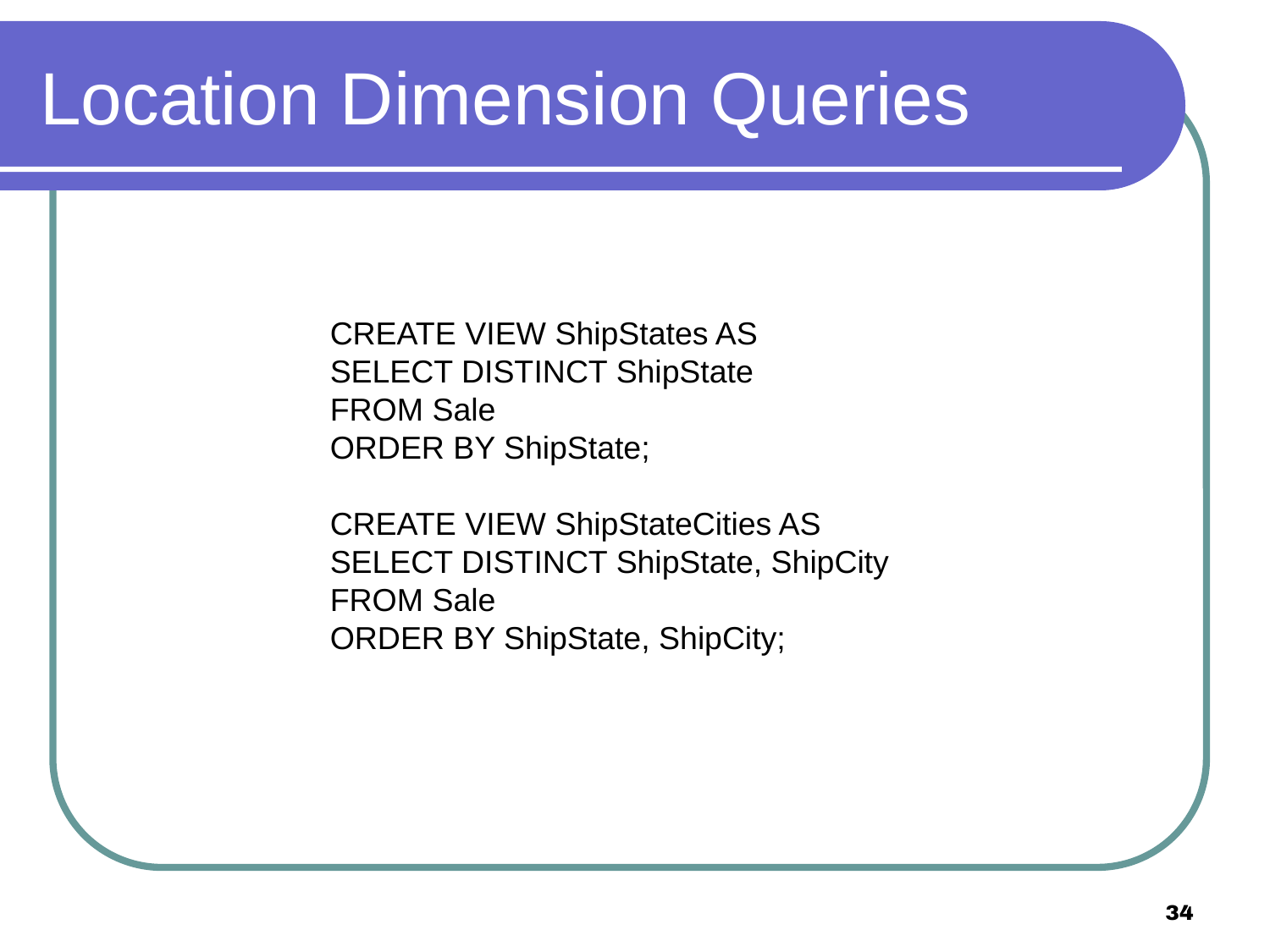

# Location Dimension Queries
CREATE VIEW ShipStates AS
SELECT DISTINCT ShipState
FROM Sale
ORDER BY ShipState;

CREATE VIEW ShipStateCities AS
SELECT DISTINCT ShipState, ShipCity
FROM Sale
ORDER BY ShipState, ShipCity;
34